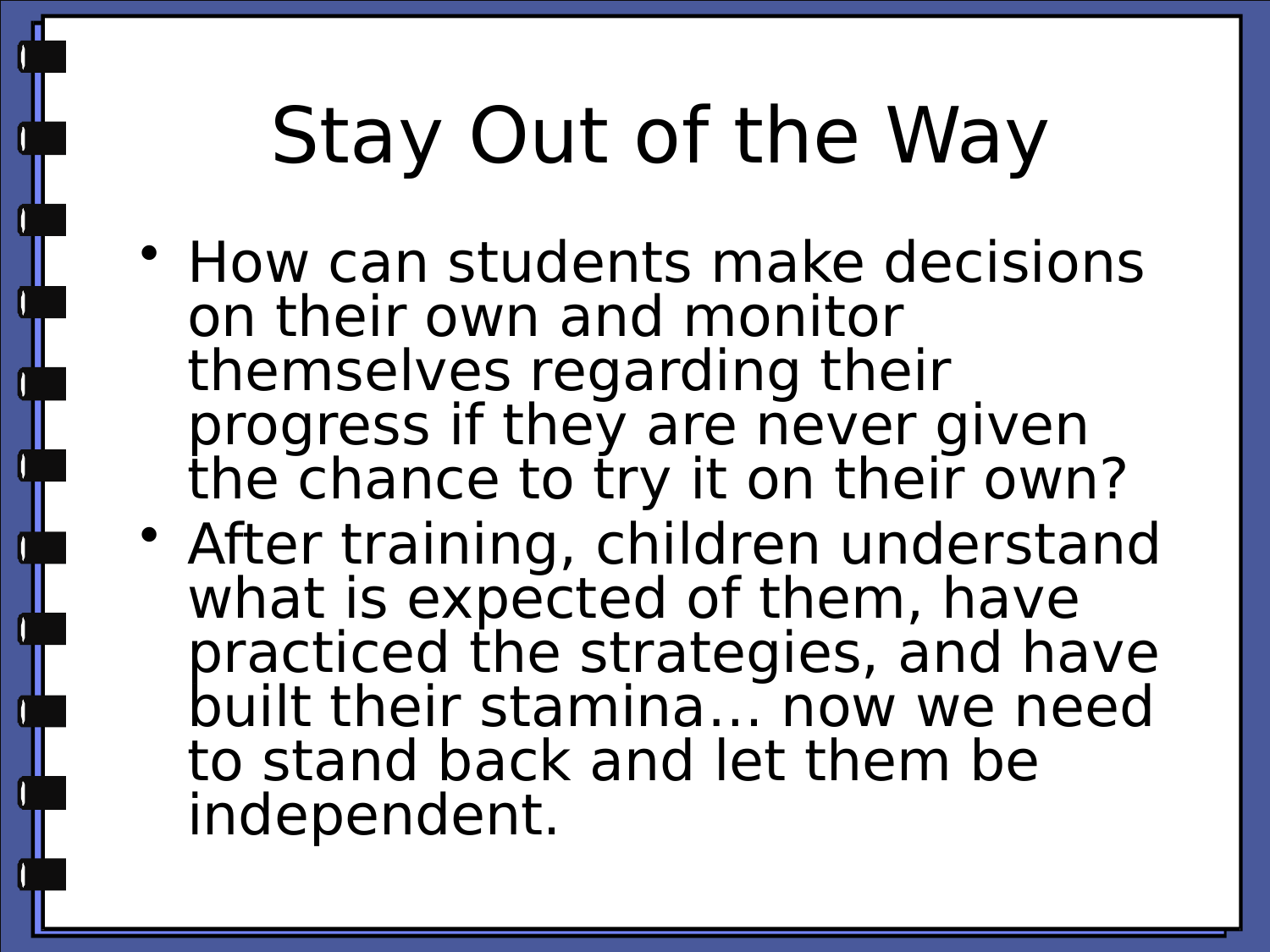

# Stay Out of the Way
How can students make decisions on their own and monitor themselves regarding their progress if they are never given the chance to try it on their own?
After training, children understand what is expected of them, have practiced the strategies, and have built their stamina… now we need to stand back and let them be independent.